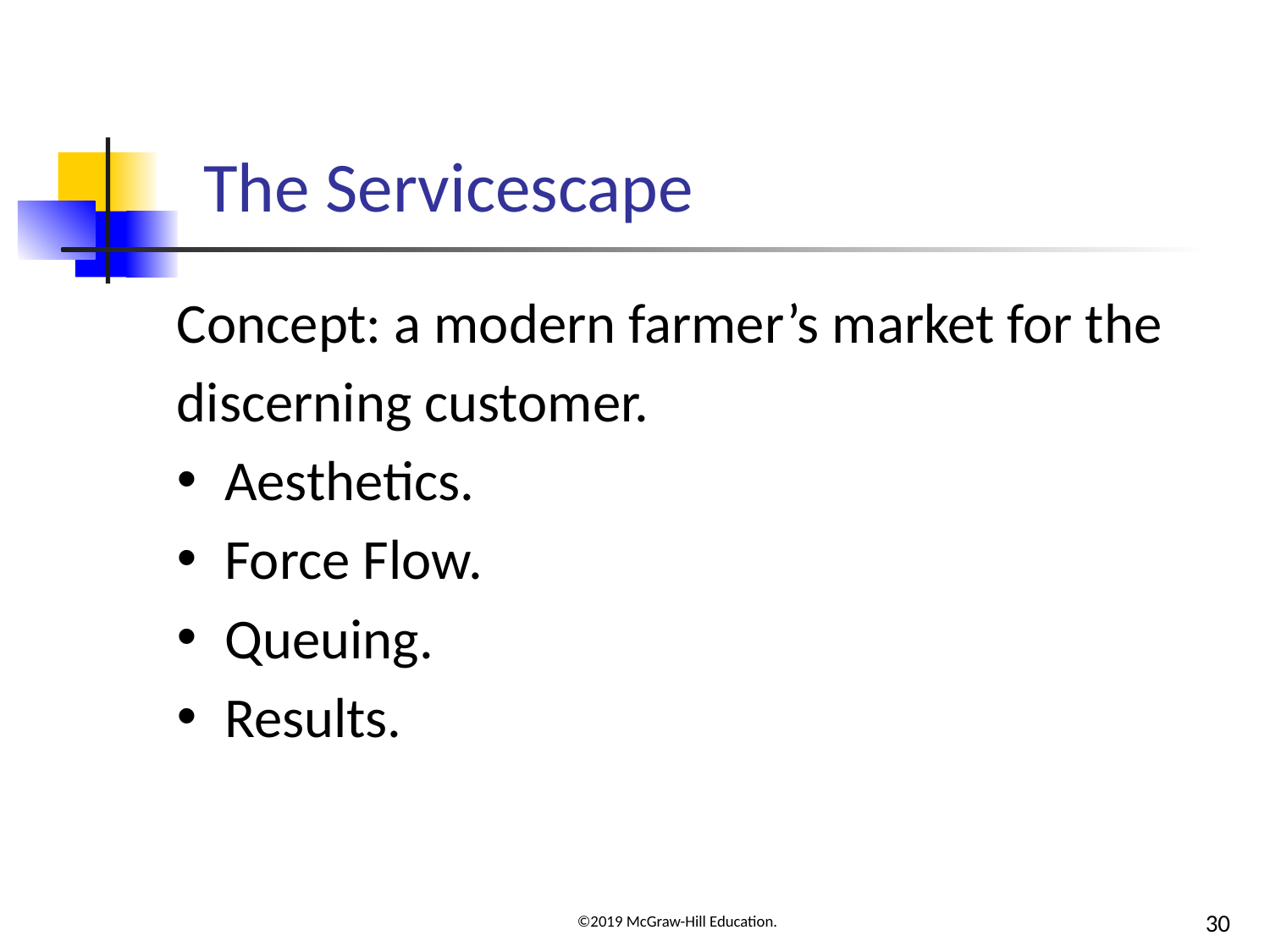

# The Servicescape
Concept: a modern farmer’s market for the
discerning customer.
Aesthetics.
Force Flow.
Queuing.
Results.